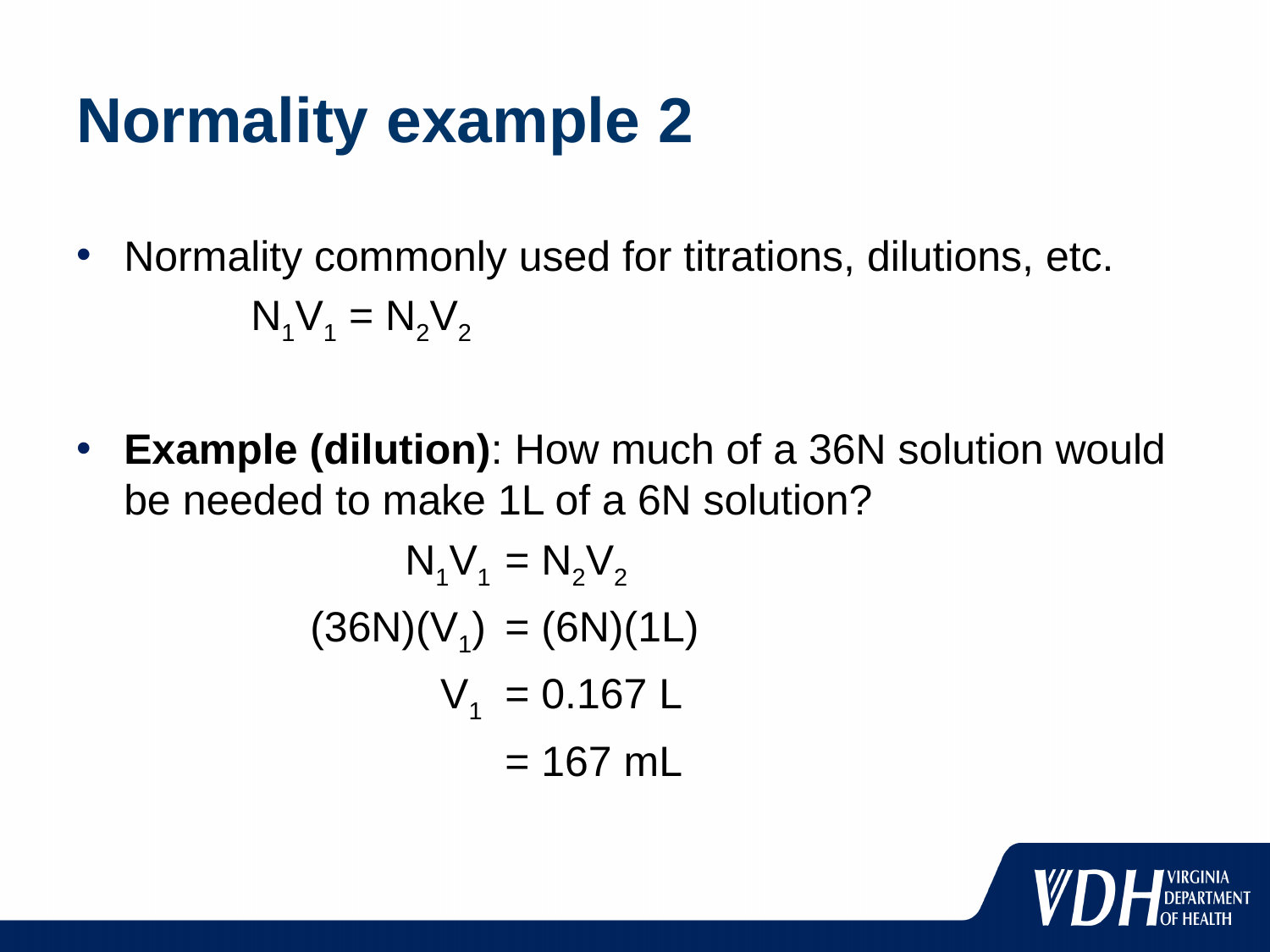

# Normality example 2
Normality commonly used for titrations, dilutions, etc.
		N1V1 = N2V2

Example (dilution): How much of a 36N solution would be needed to make 1L of a 6N solution?
		             N1V1 	= N2V2
		     (36N)(V1) 	= (6N)(1L)
		                V1 	= 0.167 L
				= 167 mL